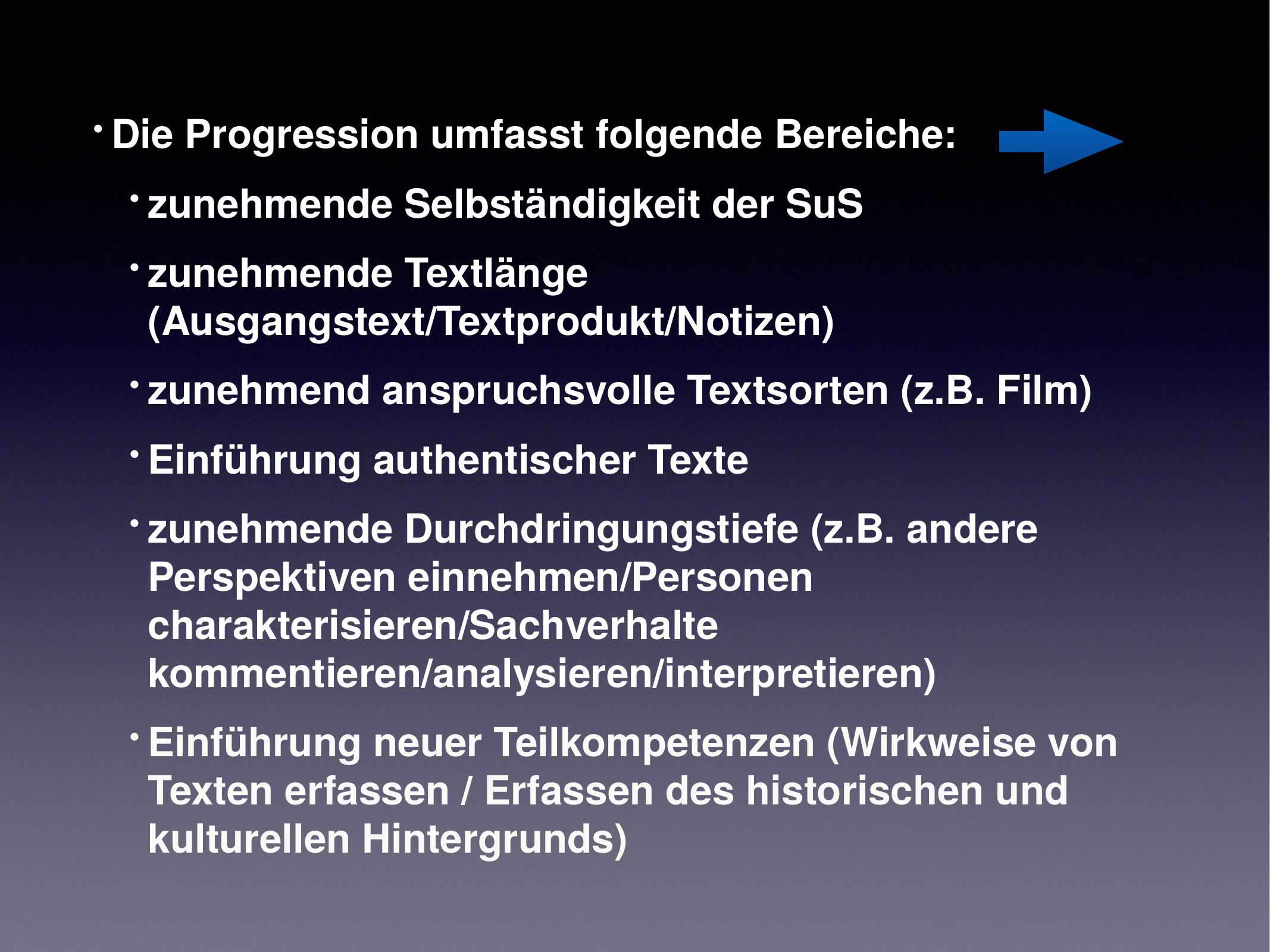

Die Progression umfasst folgende Bereiche:
zunehmende Selbständigkeit der SuS
zunehmende Textlänge (Ausgangstext/Textprodukt/Notizen)
zunehmend anspruchsvolle Textsorten (z.B. Film)
Einführung authentischer Texte
zunehmende Durchdringungstiefe (z.B. andere Perspektiven einnehmen/Personen charakterisieren/Sachverhalte kommentieren/analysieren/interpretieren)
Einführung neuer Teilkompetenzen (Wirkweise von Texten erfassen / Erfassen des historischen und kulturellen Hintergrunds)